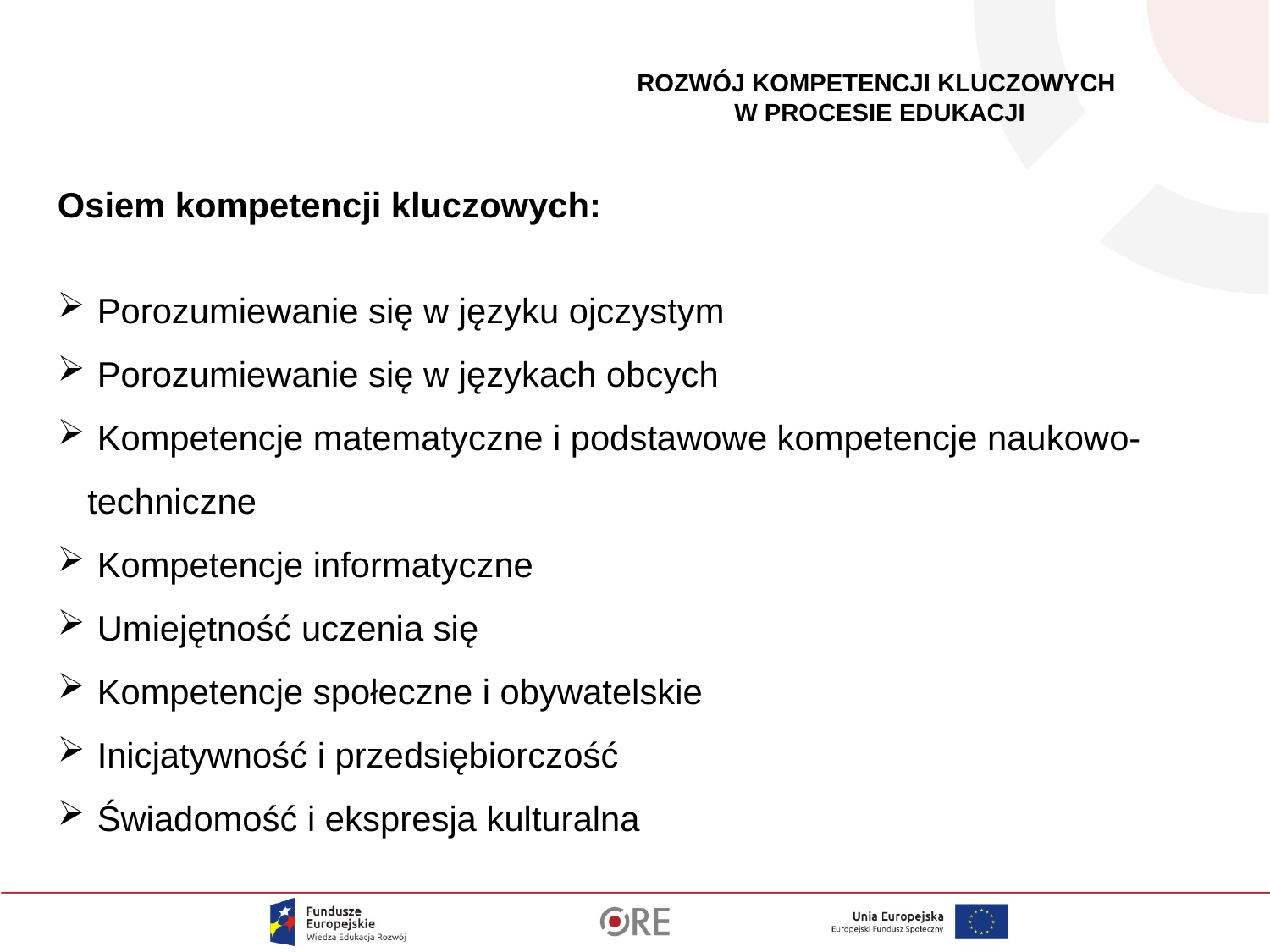

ROZWÓJ KOMPETENCJI KLUCZOWYCH
W PROCESIE EDUKACJI
Osiem kompetencji kluczowych:

 Porozumiewanie się w języku ojczystym
 Porozumiewanie się w językach obcych
 Kompetencje matematyczne i podstawowe kompetencje naukowo-techniczne
 Kompetencje informatyczne
 Umiejętność uczenia się
 Kompetencje społeczne i obywatelskie
 Inicjatywność i przedsiębiorczość
 Świadomość i ekspresja kulturalna